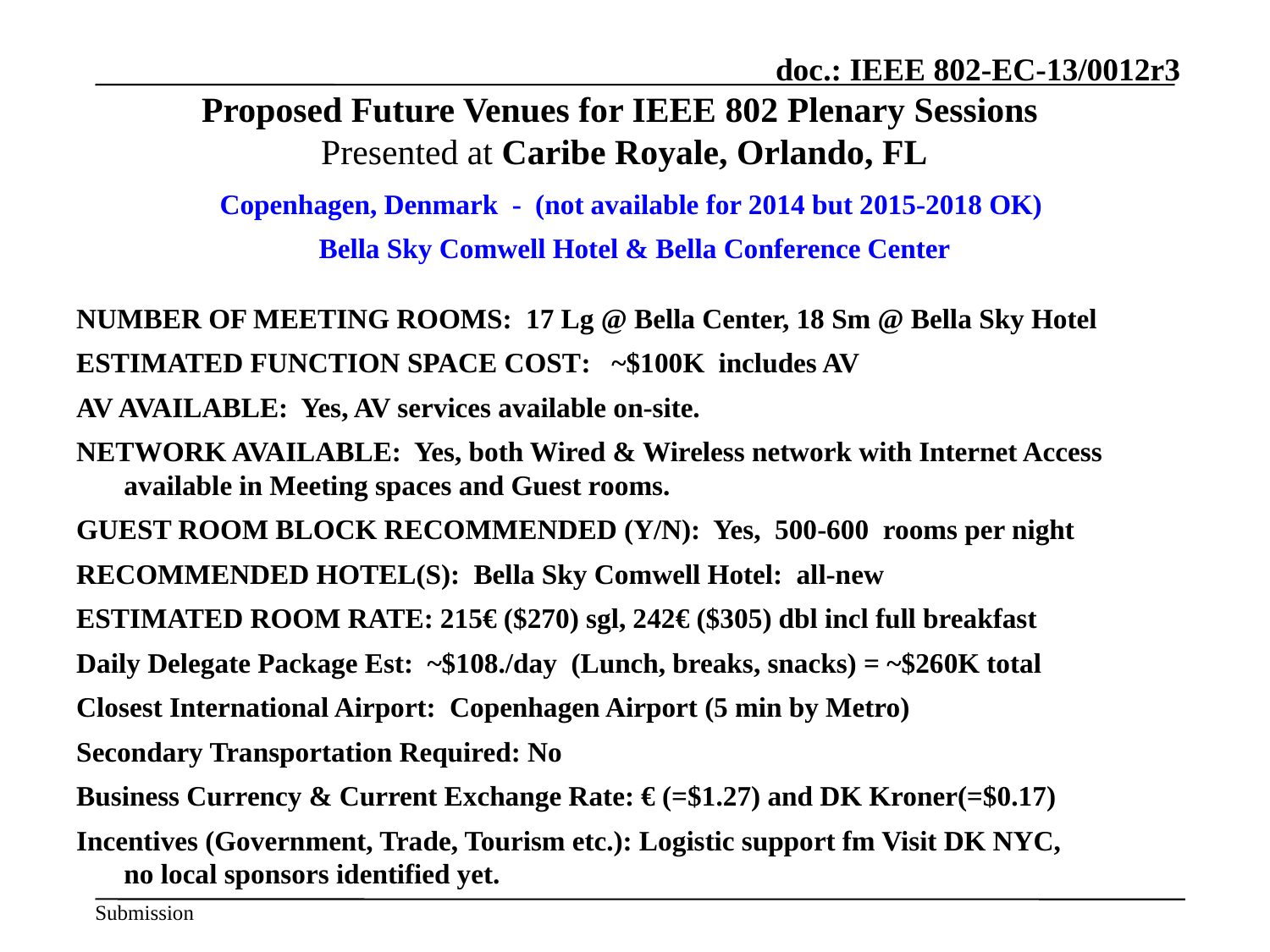

# Proposed Future Venues for IEEE 802 Plenary Sessions Presented at Caribe Royale, Orlando, FL
Copenhagen, Denmark  -  (not available for 2014 but 2015-2018 OK)
Bella Sky Comwell Hotel & Bella Conference Center

NUMBER OF MEETING ROOMS:  17 Lg @ Bella Center, 18 Sm @ Bella Sky Hotel
Estimated Function Space Cost:   ~$100K  includes AV
AV AVAILABLE:  Yes, AV services available on-site.
NETWORK AVAILABLE:  Yes, both Wired & Wireless network with Internet Access available in Meeting spaces and Guest rooms.
GUEST ROOM BLOCK RECOMMENDED (Y/N):  Yes,  500-600  rooms per night
RECOMMENDED HOTEL(S):  Bella Sky Comwell Hotel:  all-new
ESTIMATED ROOM RATE: 215€ ($270) sgl, 242€ ($305) dbl incl full breakfast
Daily Delegate Package Est:  ~$108./day  (Lunch, breaks, snacks) = ~$260K total
Closest International Airport:  Copenhagen Airport (5 min by Metro)
Secondary Transportation Required: No
Business Currency & Current Exchange Rate: € (=$1.27) and DK Kroner(=$0.17)
Incentives (Government, Trade, Tourism etc.): Logistic support fm Visit DK NYC,
no local sponsors identified yet.